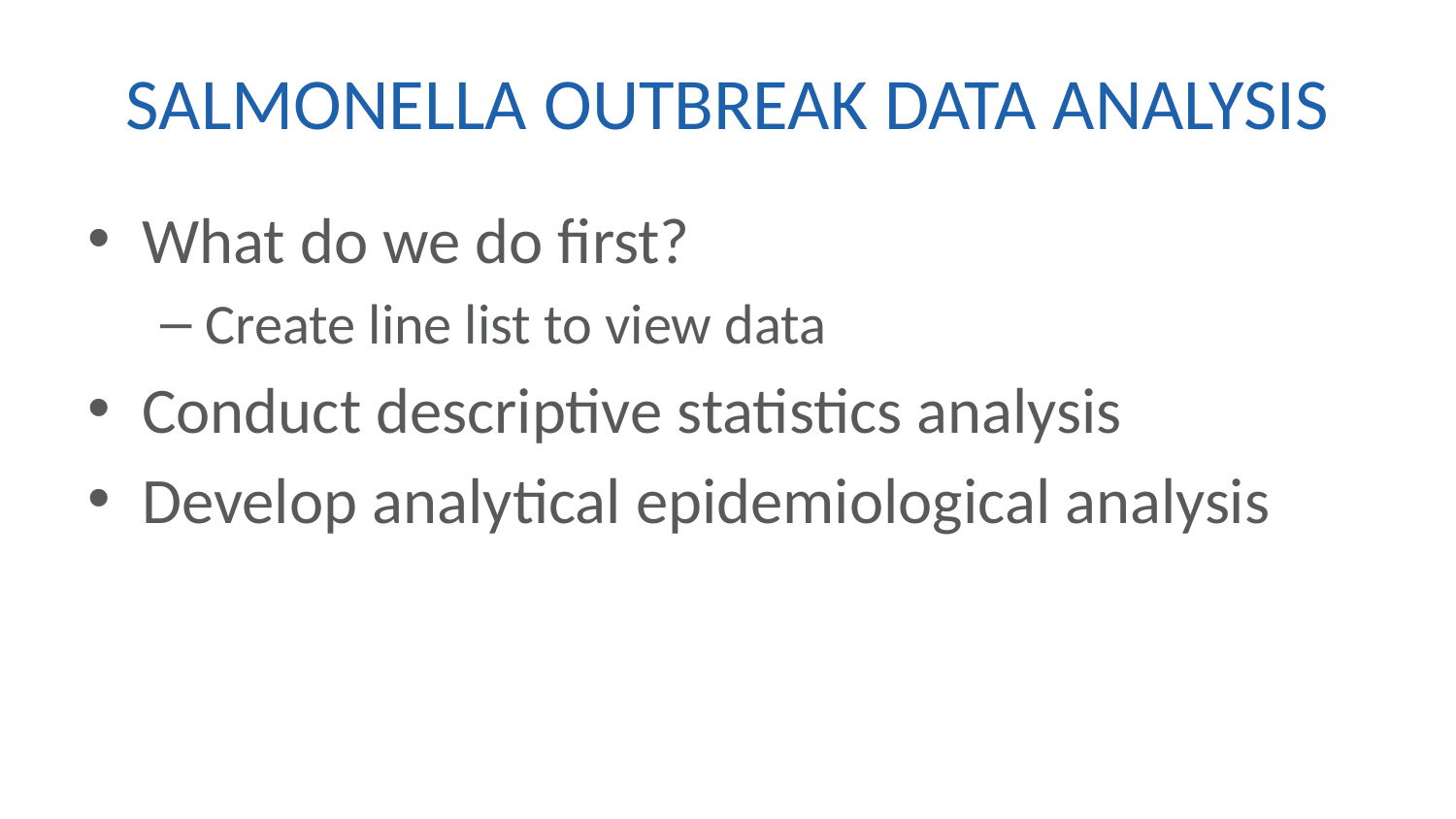

# SALMONELLA OUTBREAK DATA ANALYSIS
What do we do first?
Create line list to view data
Conduct descriptive statistics analysis
Develop analytical epidemiological analysis